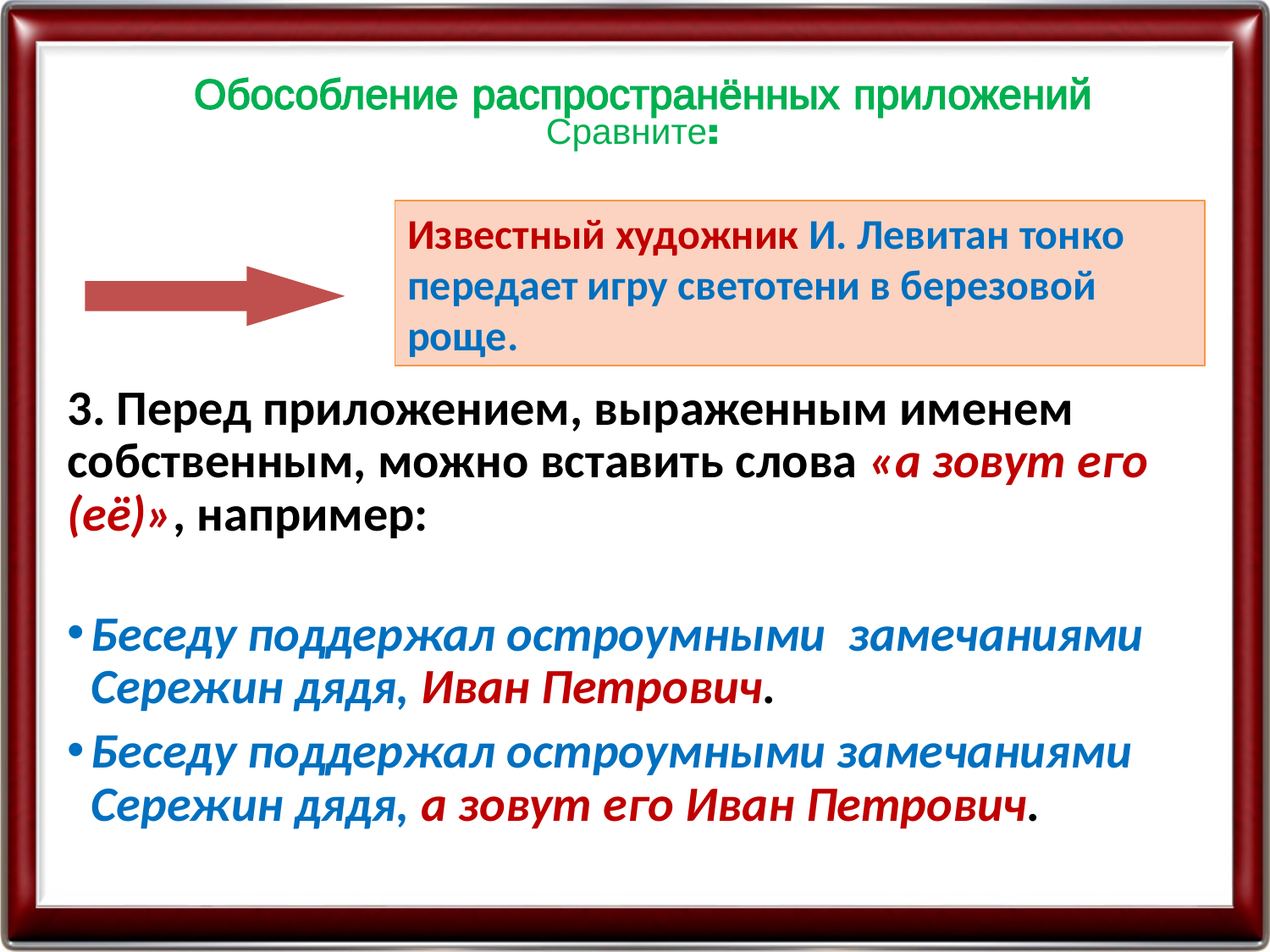

Обособление распространённых приложений
# Сравните:
Известный художник И. Левитан тонко передает игру светотени в березовой роще.

3. Перед приложением, выраженным именем собственным, можно вставить слова «а зовут его (её)», например:

Беседу поддержал остроумными  замечаниями Сережин дядя, Иван Петрович.
Беседу поддержал остроумными замечаниями Сережин дядя, а зовут его Иван Петрович.